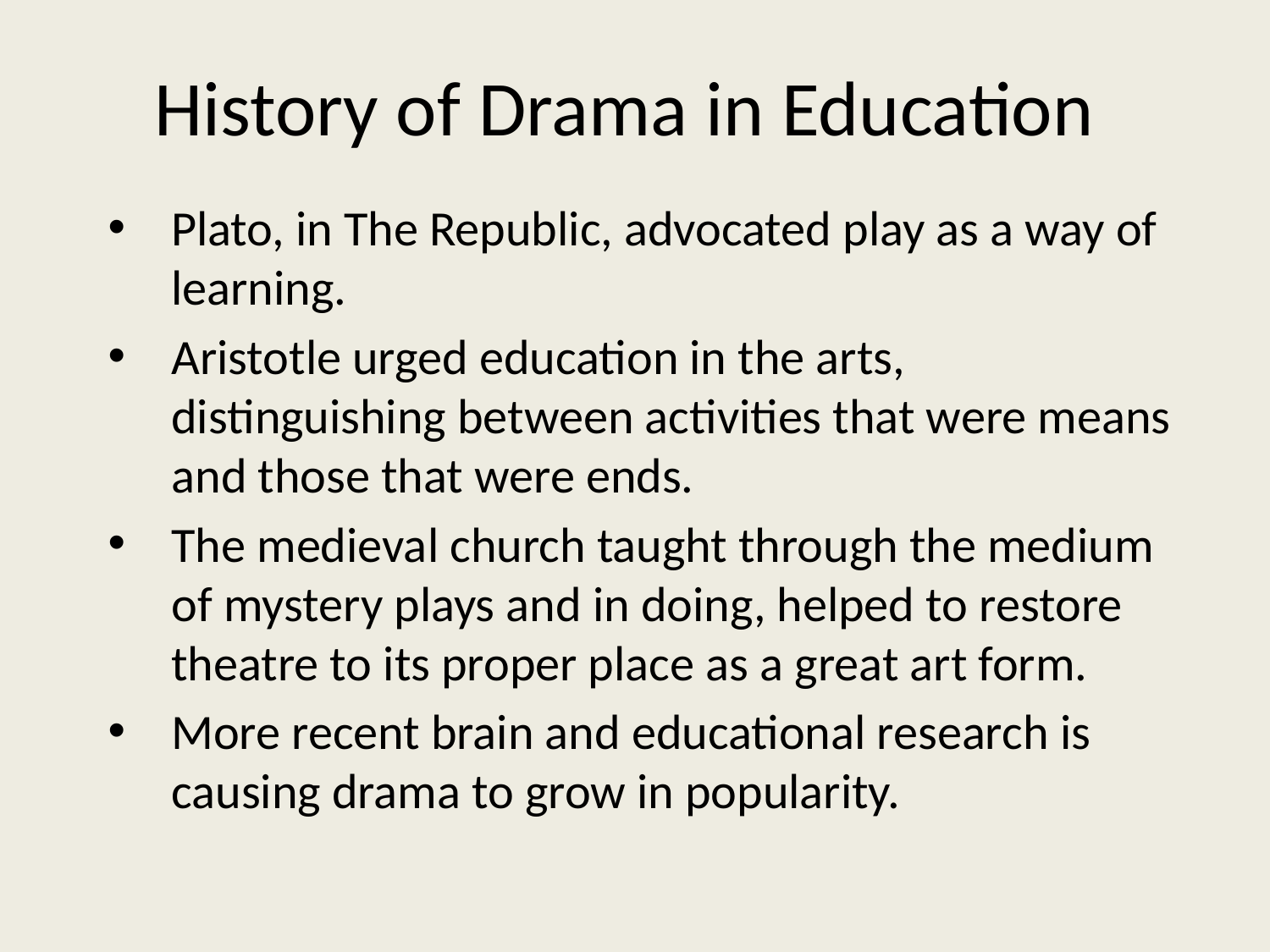

# History of Drama in Education
Plato, in The Republic, advocated play as a way of learning.
Aristotle urged education in the arts, distinguishing between activities that were means and those that were ends.
The medieval church taught through the medium of mystery plays and in doing, helped to restore theatre to its proper place as a great art form.
More recent brain and educational research is causing drama to grow in popularity.